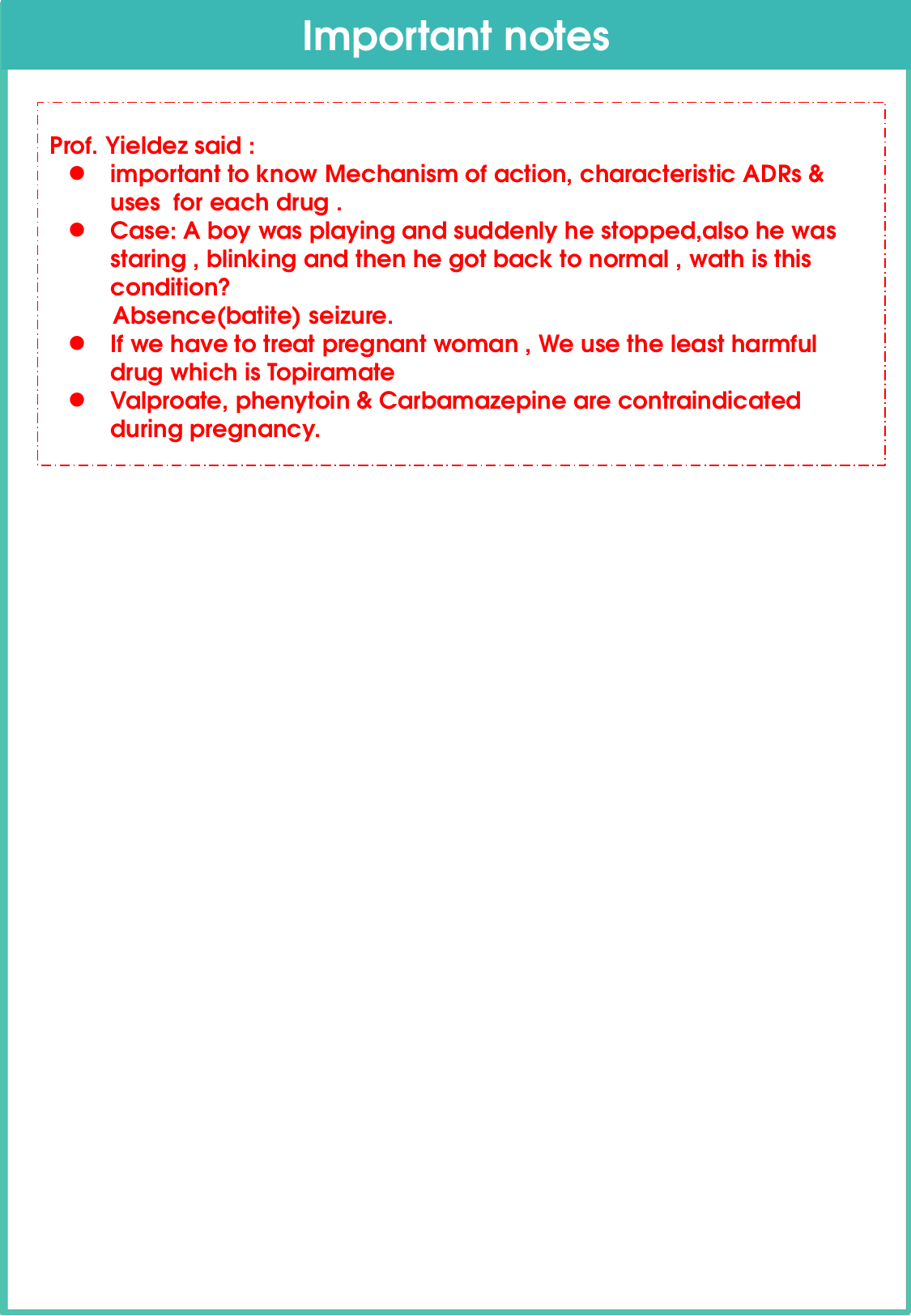

Important notes

Prof. Yieldez said :
important to know Mechanism of action, characteristic ADRs & uses  for each drug .
Case: A boy was playing and suddenly he stopped,also he was staring , blinking and then he got back to normal , wath is this condition?
    Absence(batite) seizure.
If we have to treat pregnant woman , We use the least harmful drug which is Topiramate
Valproate, phenytoin & Carbamazepine are contraindicated during pregnancy.